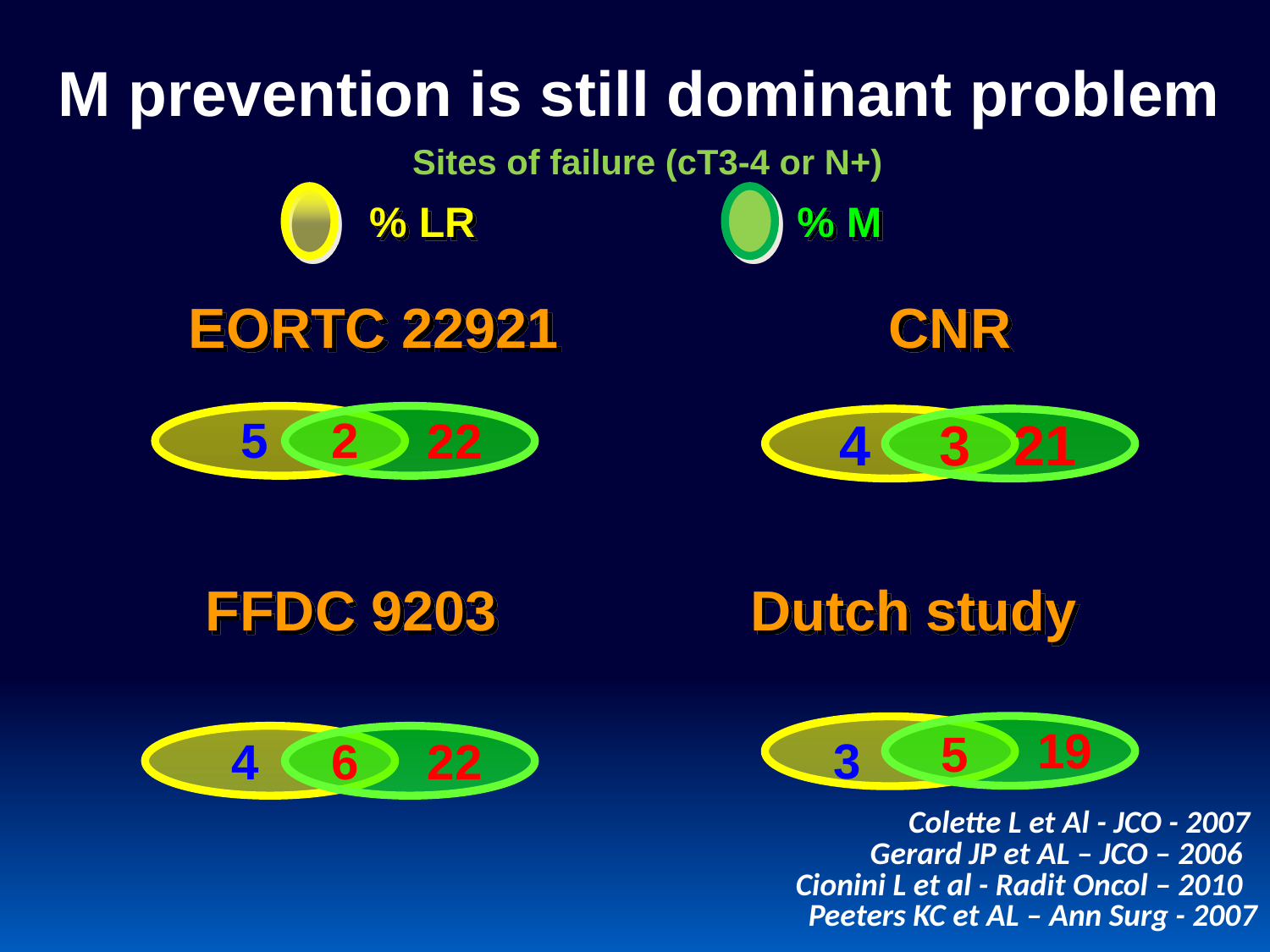

M prevention is still dominant problem
Sites of failure (cT3-4 or N+)

% LR
% M
EORTC 22921
CNR
4
3
5
2
21
22

FFDC 9203
Dutch study
19

5

3
4
6
22

Colette L et Al - JCO - 2007
Gerard JP et AL – JCO – 2006
Cionini L et al - Radit Oncol – 2010
Peeters KC et AL – Ann Surg - 2007